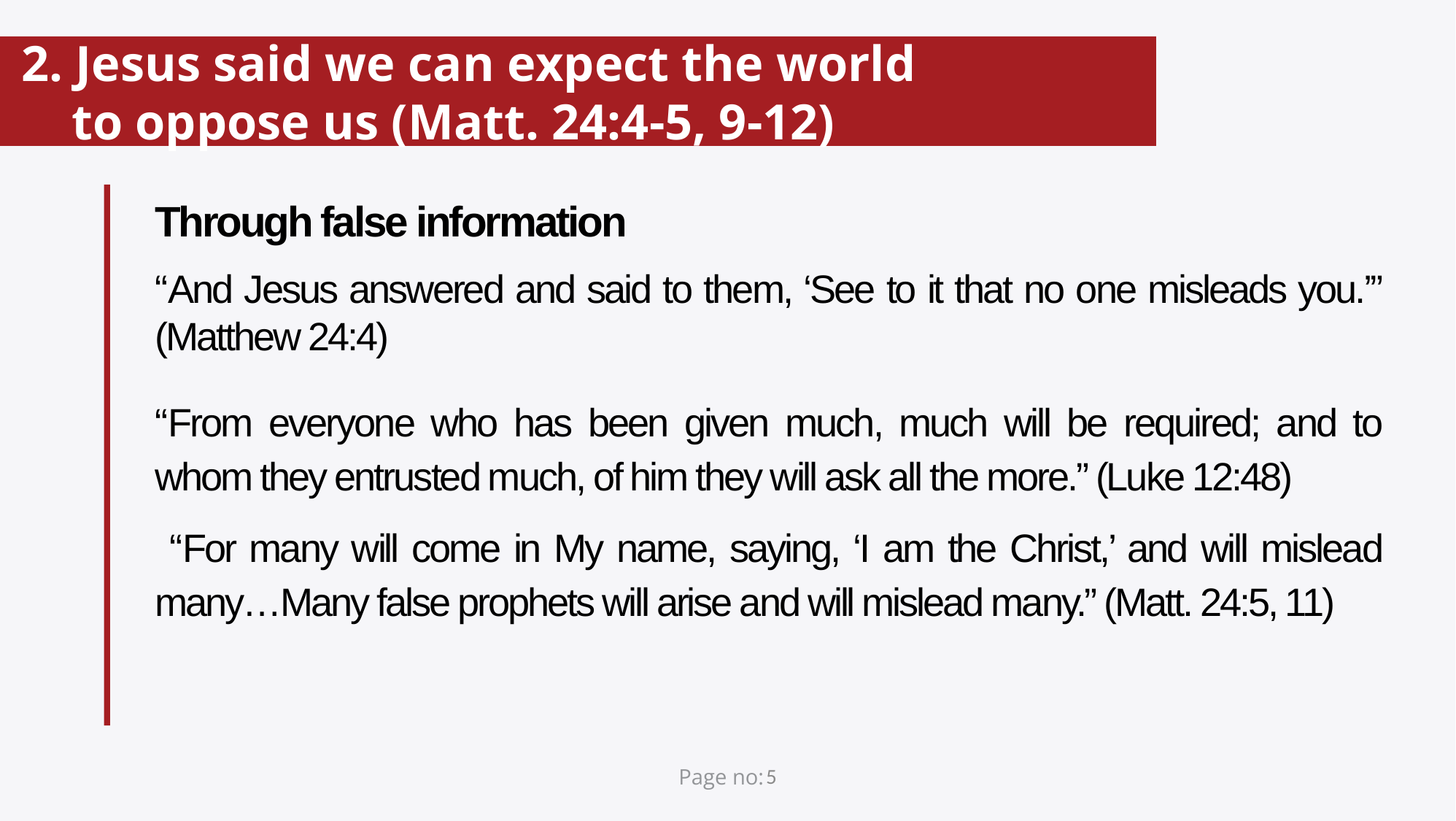

# 2. Jesus said we can expect the world to oppose us (Matt. 24:4-5, 9-12)
Through false information
“And Jesus answered and said to them, ‘See to it that no one misleads you.’” (Matthew 24:4)

“From everyone who has been given much, much will be required; and to whom they entrusted much, of him they will ask all the more.” (Luke 12:48)
 “For many will come in My name, saying, ‘I am the Christ,’ and will mislead many…Many false prophets will arise and will mislead many.” (Matt. 24:5, 11)